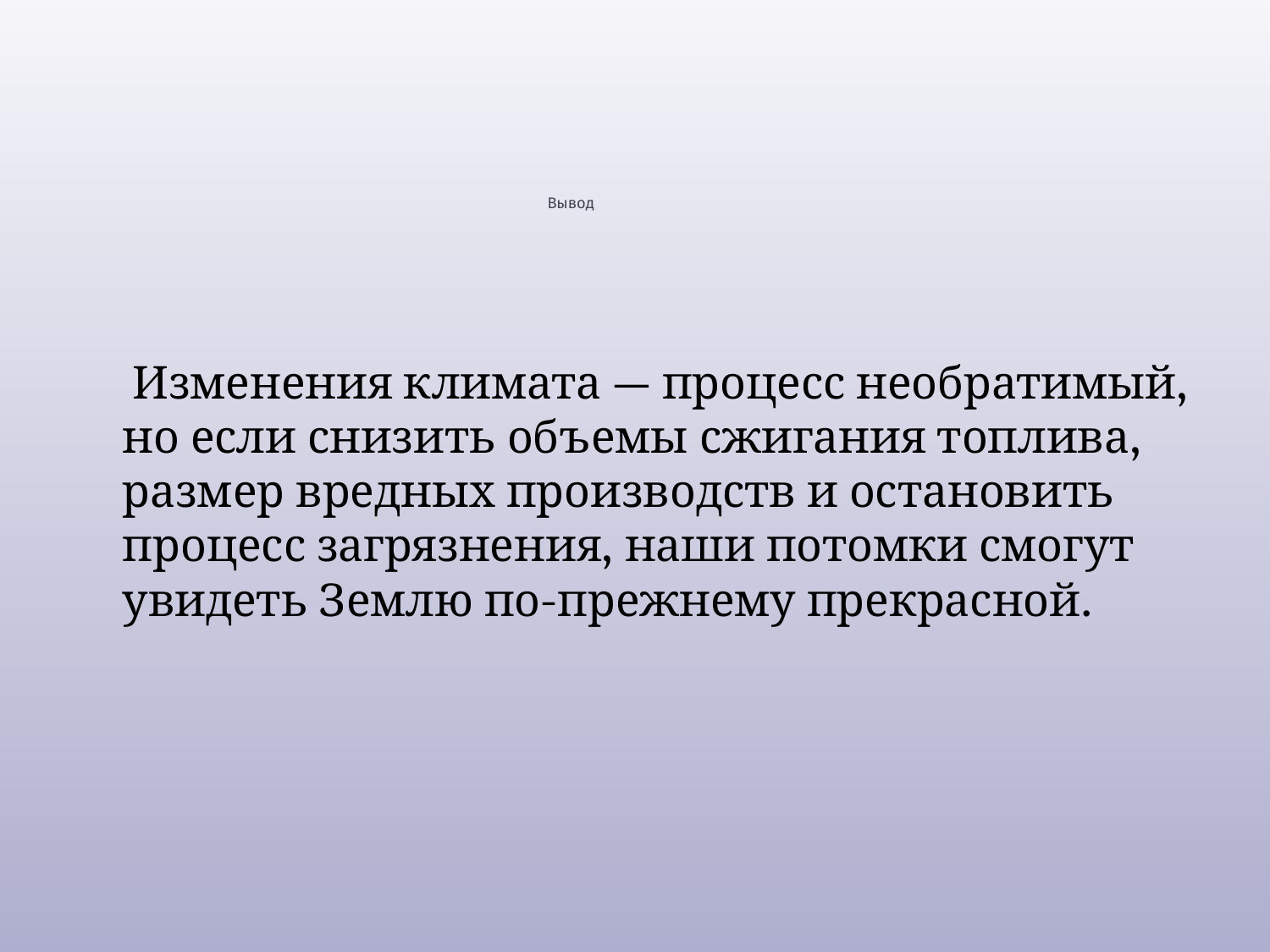

# Вывод
    Изменения климата — процесс необратимый, но если снизить объемы сжигания топлива, размер вредных производств и остановить процесс загрязнения, наши потомки смогут увидеть Землю по-прежнему прекрасной.